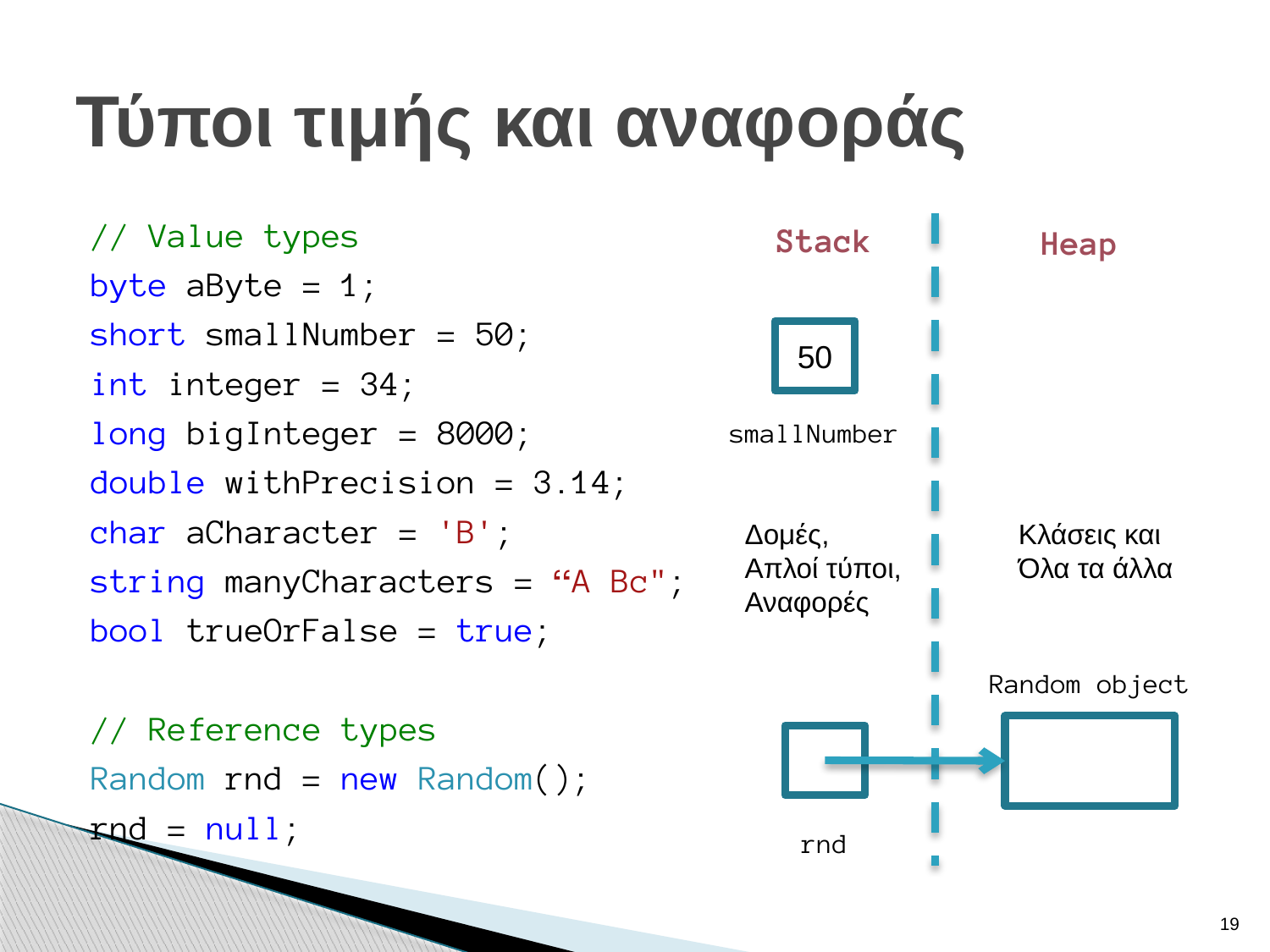

# Τύποι τιμής και αναφοράς
// Value types
byte aByte = 1;
short smallNumber = 50;
int integer = 34;
long bigInteger = 8000;
double withPrecision = 3.14;
char aCharacter = 'B';
string manyCharacters = “A Bc";
bool trueOrFalse = true;

// Reference types
Random rnd = new Random();
rnd = null;
Stack
Heap
50
smallNumber
Δομές,
Απλοί τύποι,
Αναφορές
Κλάσεις και
Όλα τα άλλα
Random object

rnd
19